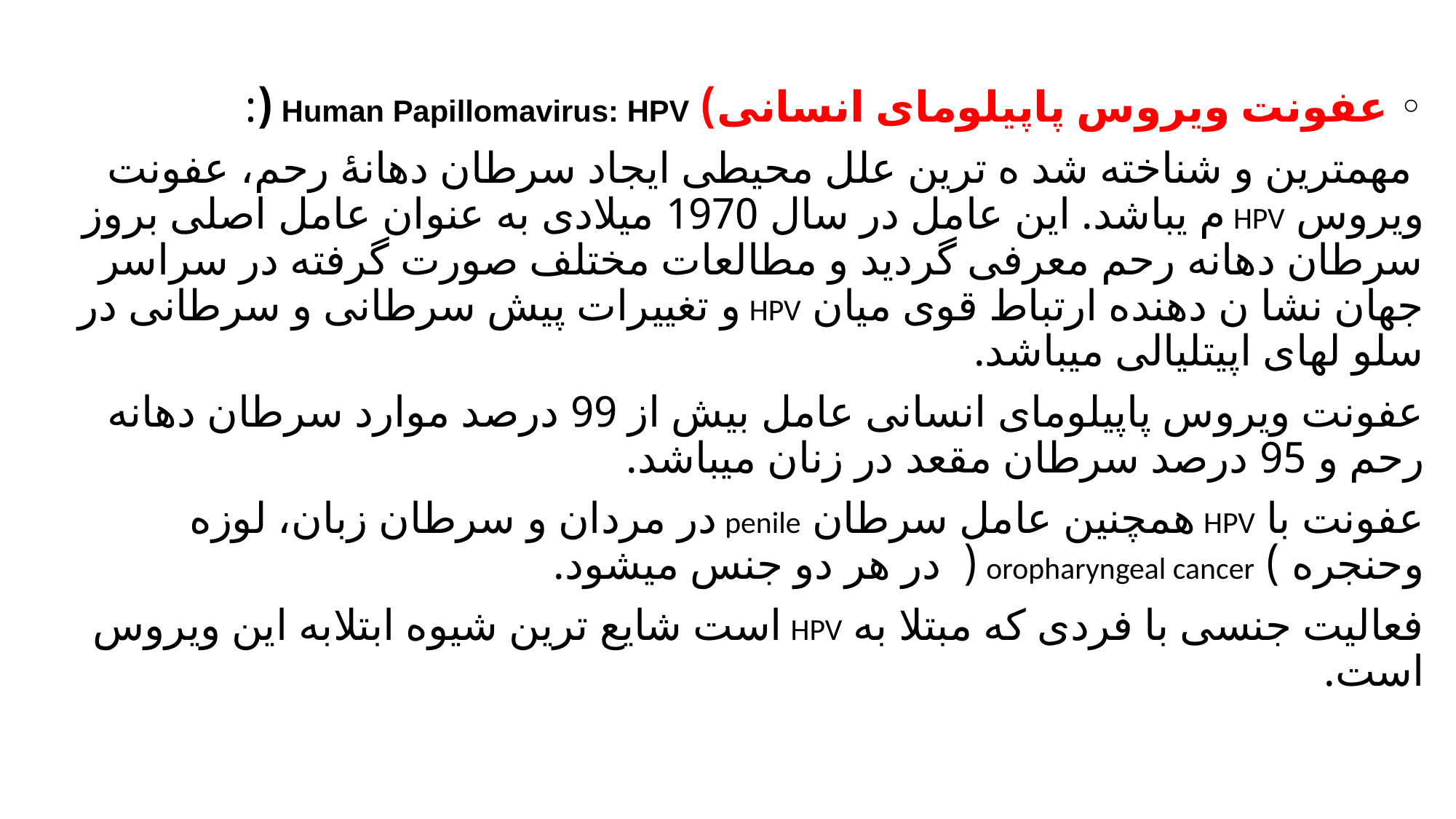

#
◦ عفونت ویروس پاپیلومای انسانی) Human Papillomavirus: HPV (:
 مهمترین و شناخته شد ه ترین علل محیطی ایجاد سرطان دهانۀ رحم، عفونت ویروس HPV م یباشد. این عامل در سال 1970 میلادی به عنوان عامل اصلی بروز سرطان دهانه رحم معرفی گردید و مطالعات مختلف صورت گرفته در سراسر جهان نشا ن دهنده ارتباط قوی میان HPV و تغییرات پیش سرطانی و سرطانی در سلو لهای اپیتلیالی میباشد.
عفونت ویروس پاپیلومای انسانی عامل بیش از 99 درصد موارد سرطان دهانه رحم و 95 درصد سرطان مقعد در زنان میباشد.
عفونت با HPV همچنین عامل سرطان penile در مردان و سرطان زبان، لوزه وحنجره ) oropharyngeal cancer (  در هر دو جنس میشود.
فعالیت جنسی با فردی که مبتلا به HPV است شایع ترین شیوه ابتلابه این ویروس است.